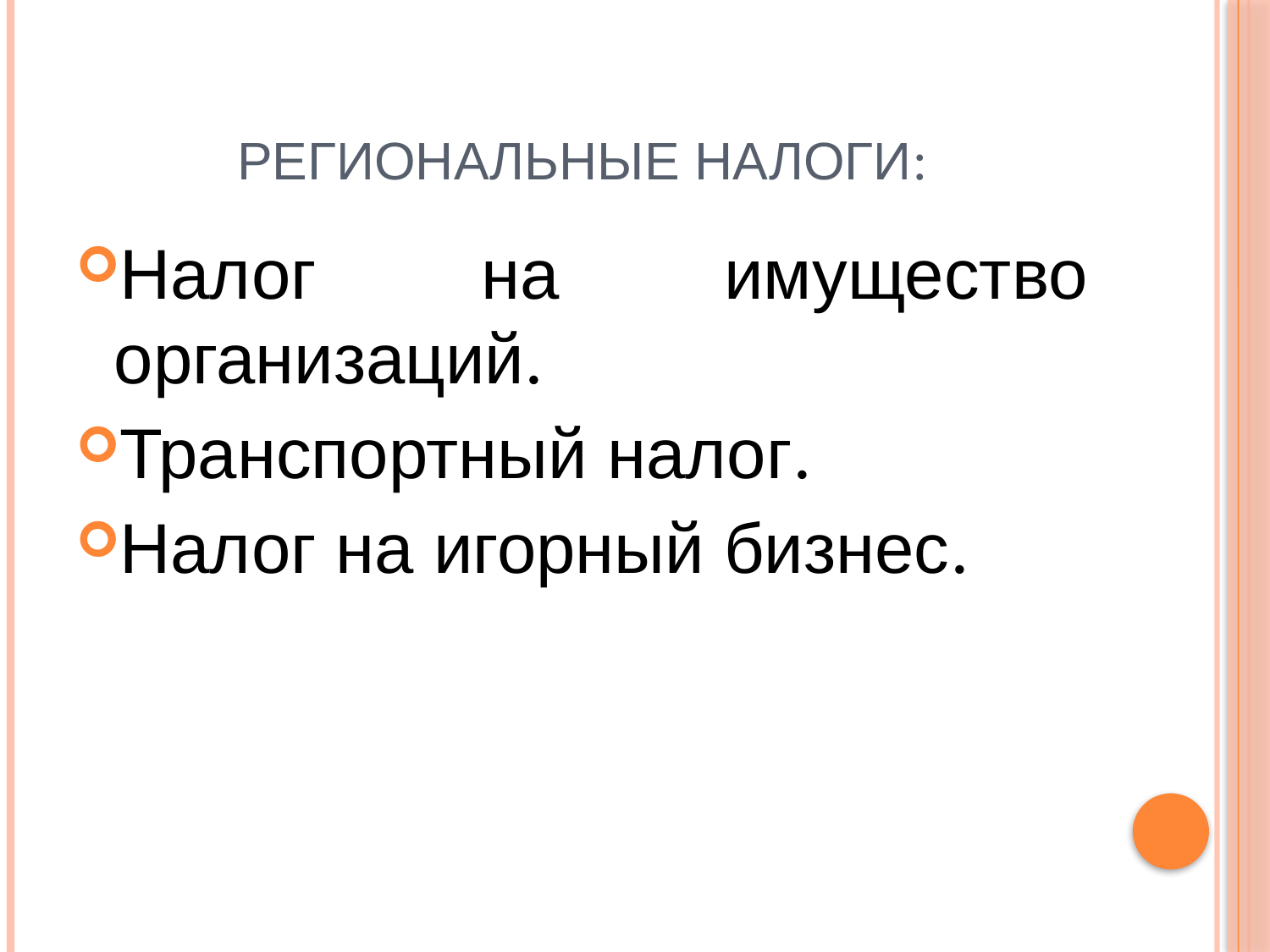

# Региональные налоги:
Налог на имущество организаций.
Транспортный налог.
Налог на игорный бизнес.